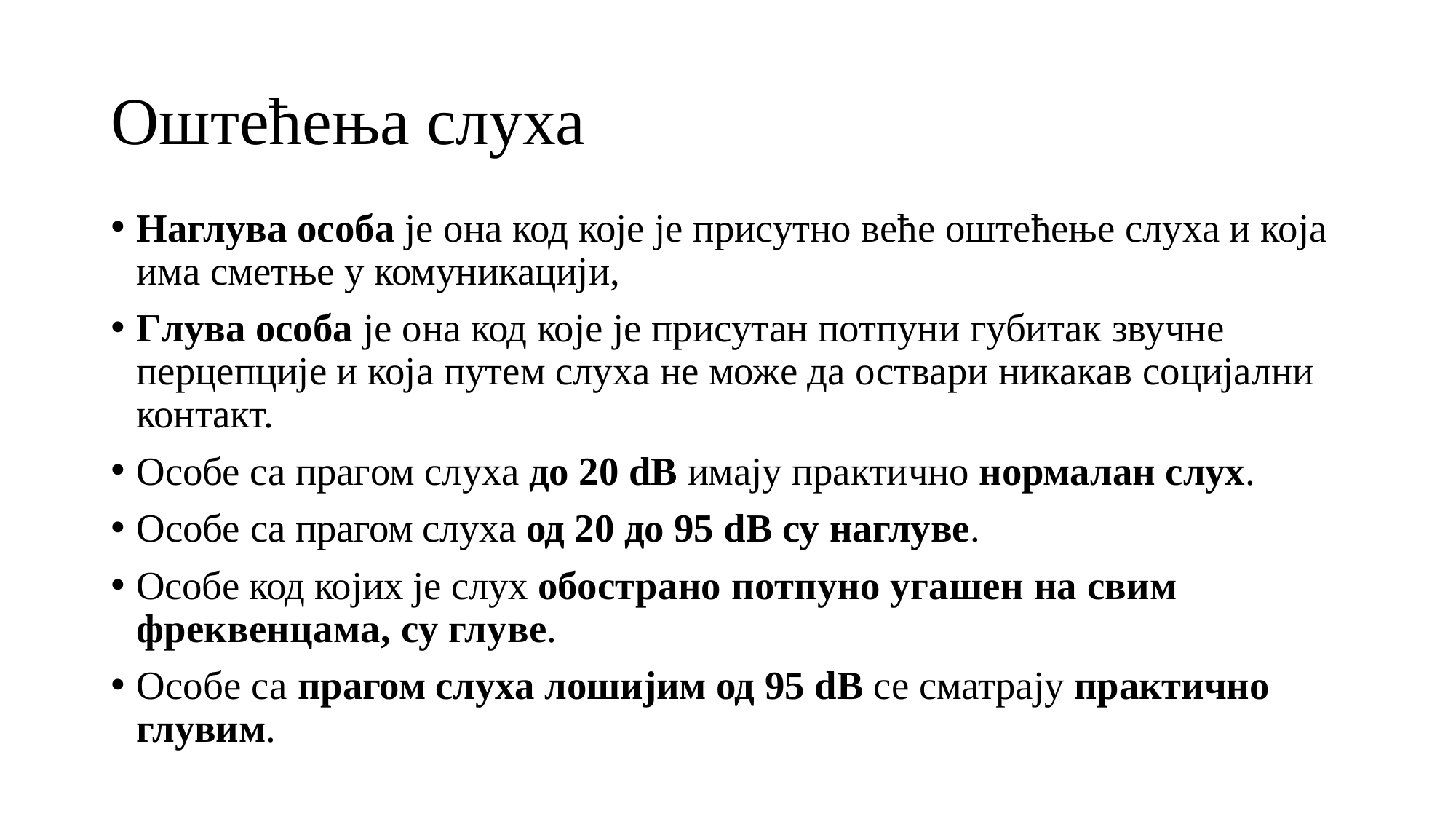

# Оштећења слуха
Наглува особа је она код које је присутно веће оштећење слуха и која има сметње у комуникацији,
Глува особа је она код које је присутан потпуни губитак звучне перцепције и која путем слуха не може да оствари никакав социјални контакт.
Особе са прагом слуха до 20 dB имају практично нормалан слух.
Особе са прагом слуха од 20 до 95 dB су наглуве.
Особе код којих је слух обострано потпуно угашен на свим фреквенцама, су глуве.
Особе са прагом слуха лошијим од 95 dB се сматрају практично глувим.